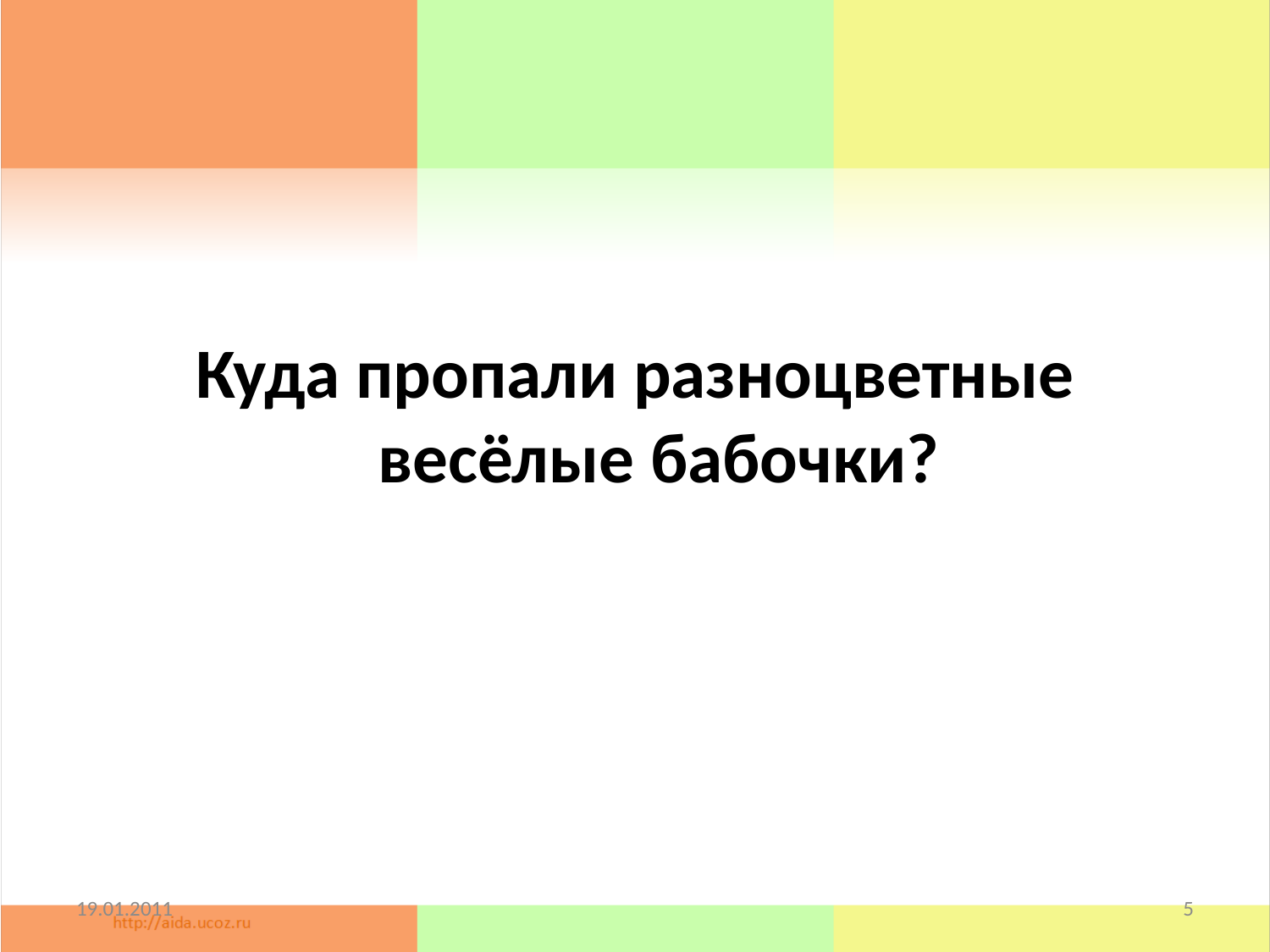

#

Куда пропали разноцветные весёлые бабочки?
19.01.2011
5